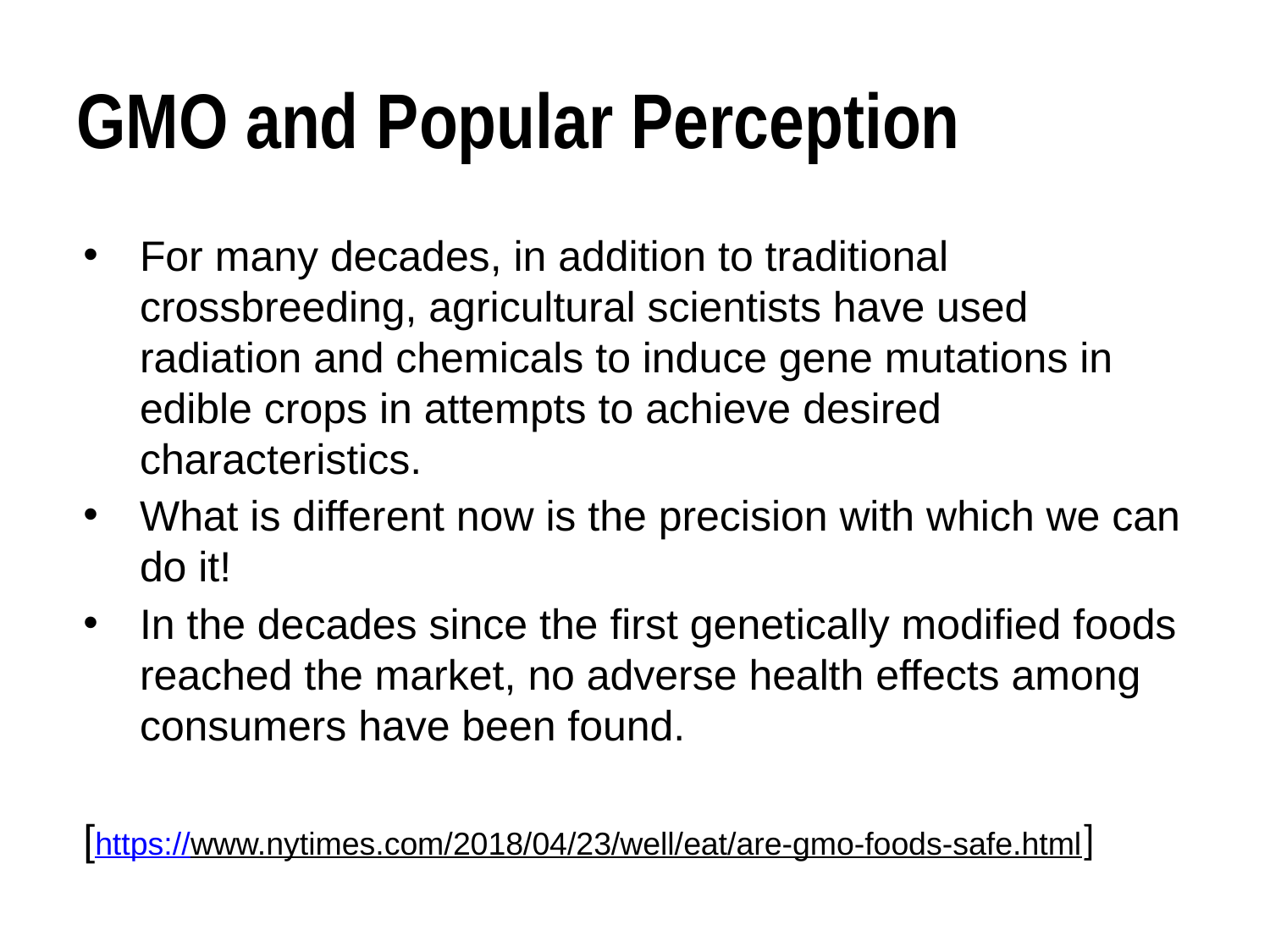

# GMO and Popular Perception
For many decades, in addition to traditional crossbreeding, agricultural scientists have used radiation and chemicals to induce gene mutations in edible crops in attempts to achieve desired characteristics.
What is different now is the precision with which we can do it!
In the decades since the first genetically modified foods reached the market, no adverse health effects among consumers have been found.

[https://www.nytimes.com/2018/04/23/well/eat/are-gmo-foods-safe.html]